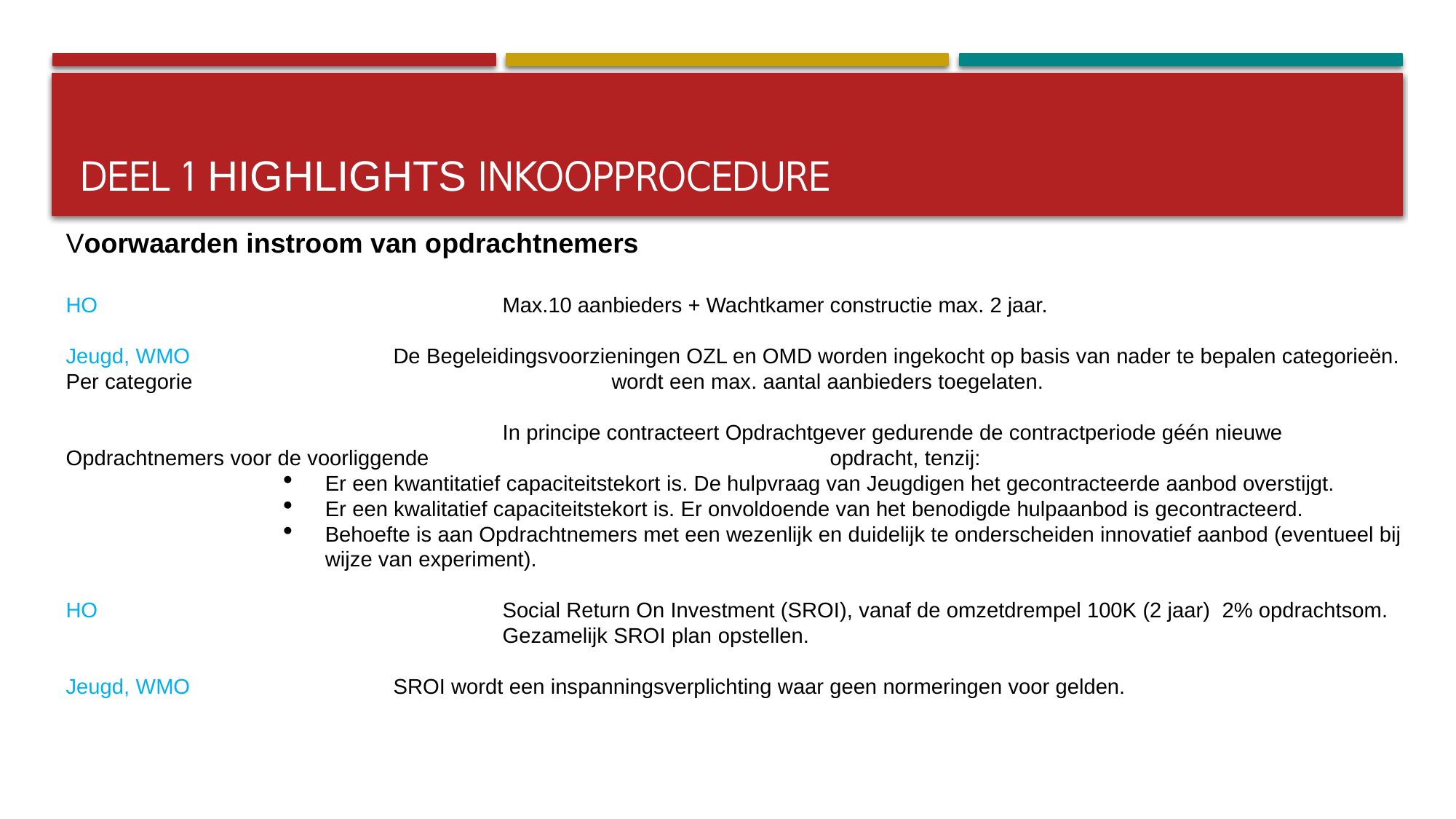

# Deel 1 Highlights Inkoopprocedure
Voorwaarden instroom van opdrachtnemers

HO 				Max.10 aanbieders + Wachtkamer constructie max. 2 jaar.

Jeugd, WMO 		De Begeleidingsvoorzieningen OZL en OMD worden ingekocht op basis van nader te bepalen categorieën. Per categorie 				wordt een max. aantal aanbieders toegelaten.

				In principe contracteert Opdrachtgever gedurende de contractperiode géén nieuwe Opdrachtnemers voor de voorliggende 				opdracht, tenzij:
Er een kwantitatief capaciteitstekort is. De hulpvraag van Jeugdigen het gecontracteerde aanbod overstijgt.
Er een kwalitatief capaciteitstekort is. Er onvoldoende van het benodigde hulpaanbod is gecontracteerd.
Behoefte is aan Opdrachtnemers met een wezenlijk en duidelijk te onderscheiden innovatief aanbod (eventueel bij wijze van experiment).

HO		 		Social Return On Investment (SROI), vanaf de omzetdrempel 100K (2 jaar)  2% opdrachtsom.
				Gezamelijk SROI plan opstellen.

Jeugd, WMO 		SROI wordt een inspanningsverplichting waar geen normeringen voor gelden.